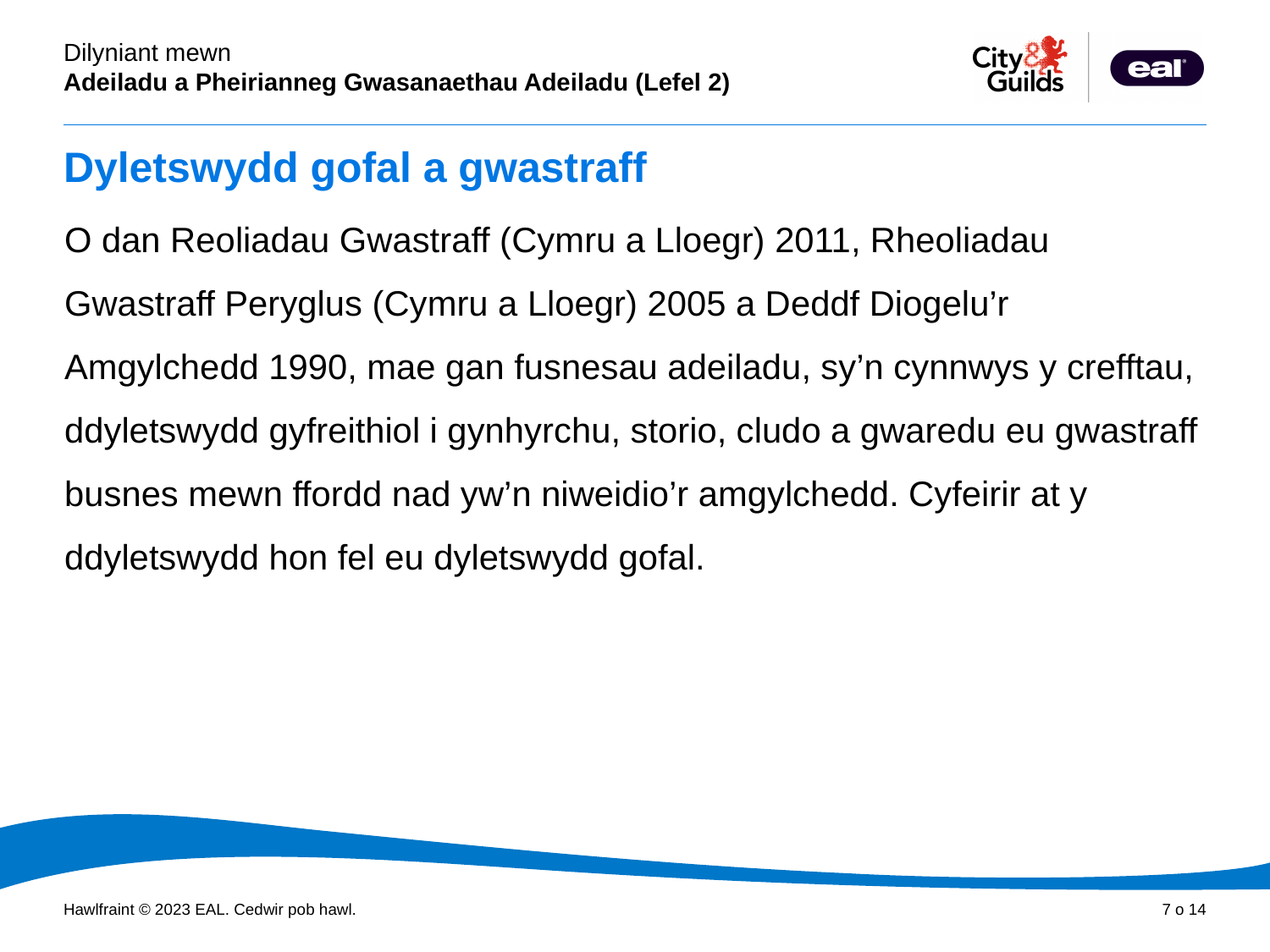

# Dyletswydd gofal a gwastraff
O dan Reoliadau Gwastraff (Cymru a Lloegr) 2011, Rheoliadau Gwastraff Peryglus (Cymru a Lloegr) 2005 a Deddf Diogelu’r Amgylchedd 1990, mae gan fusnesau adeiladu, sy’n cynnwys y crefftau, ddyletswydd gyfreithiol i gynhyrchu, storio, cludo a gwaredu eu gwastraff busnes mewn ffordd nad yw’n niweidio’r amgylchedd. Cyfeirir at y ddyletswydd hon fel eu dyletswydd gofal.